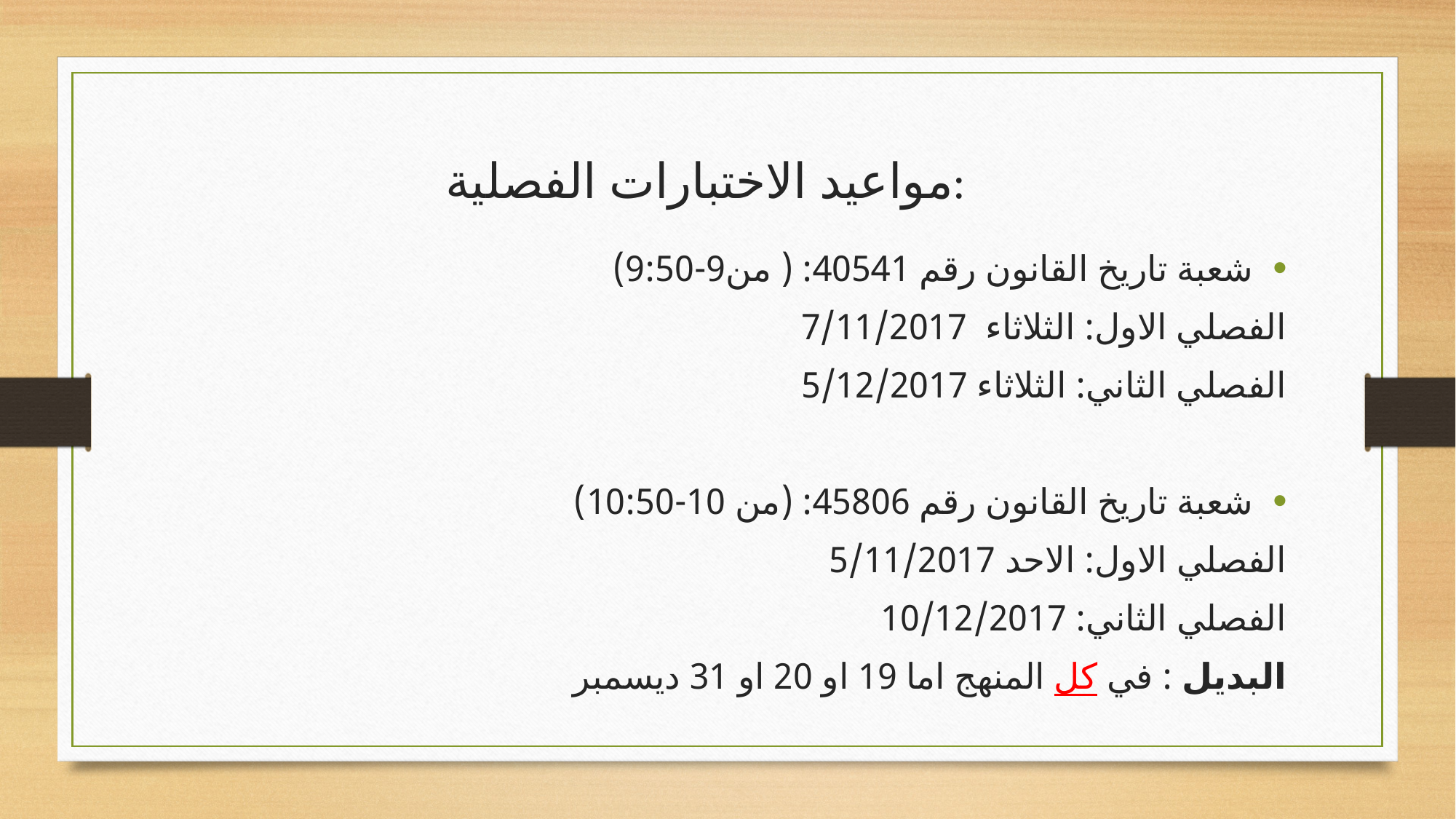

مواعيد الاختبارات الفصلية:
شعبة تاريخ القانون رقم 40541: ( من9-9:50)
الفصلي الاول: الثلاثاء  7/11/2017
الفصلي الثاني: الثلاثاء 5/12/2017

شعبة تاريخ القانون رقم 45806: (من 10-10:50)
الفصلي الاول: الاحد 5/11/2017
الفصلي الثاني: 10/12/2017
البديل : في كل المنهج اما 19 او 20 او 31 ديسمبر